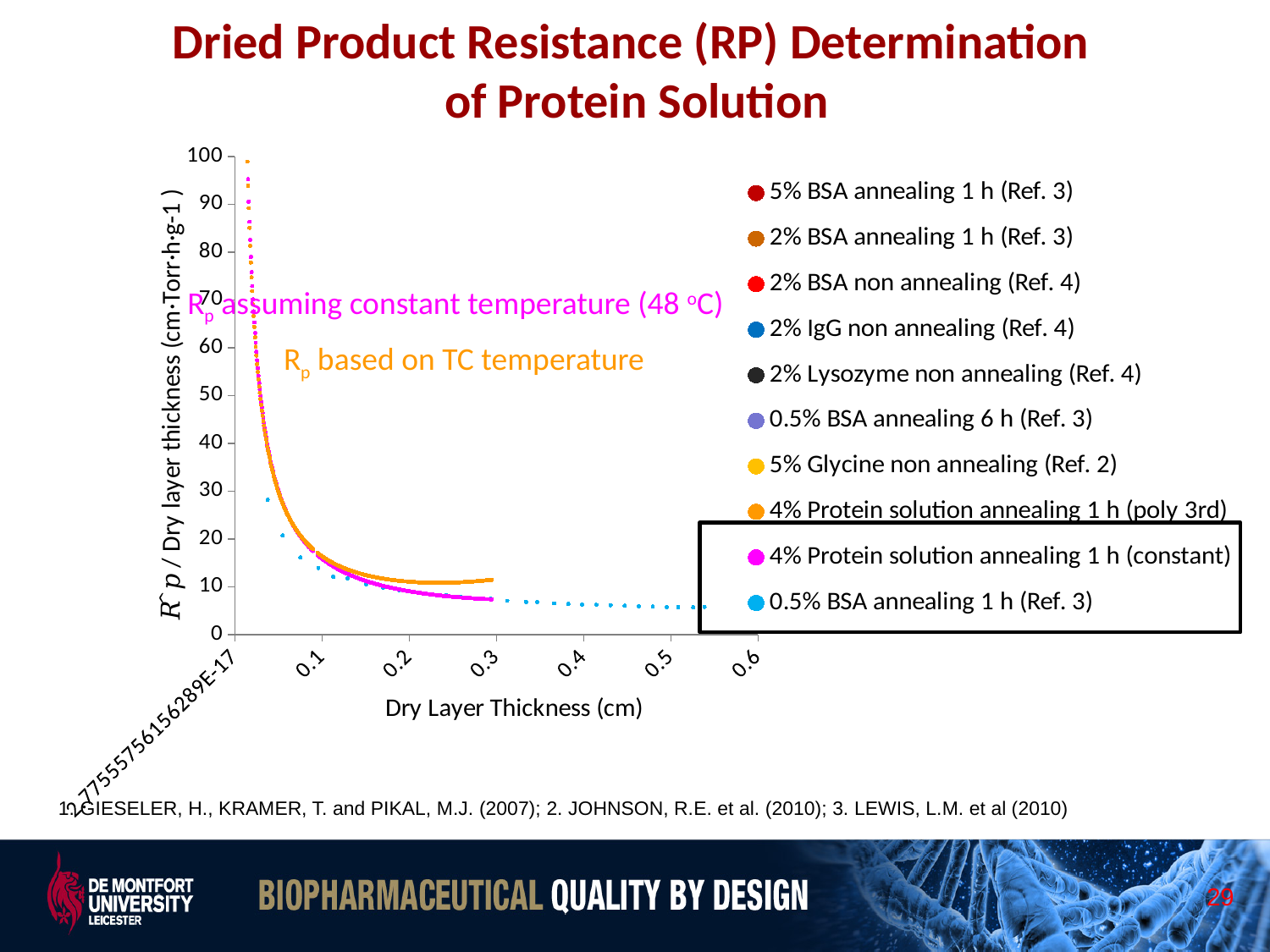

# Dried Product Resistance (RP) Determination of Protein Solution

### Chart

| Category |  |  |  |  |  |  |  |  |  |  |
|---|---|---|---|---|---|---|---|---|---|---|
Rp assuming constant temperature (48 oC)
Rp based on TC temperature

1. GIESELER, H., KRAMER, T. and PIKAL, M.J. (2007); 2. JOHNSON, R.E. et al. (2010); 3. LEWIS, L.M. et al (2010)